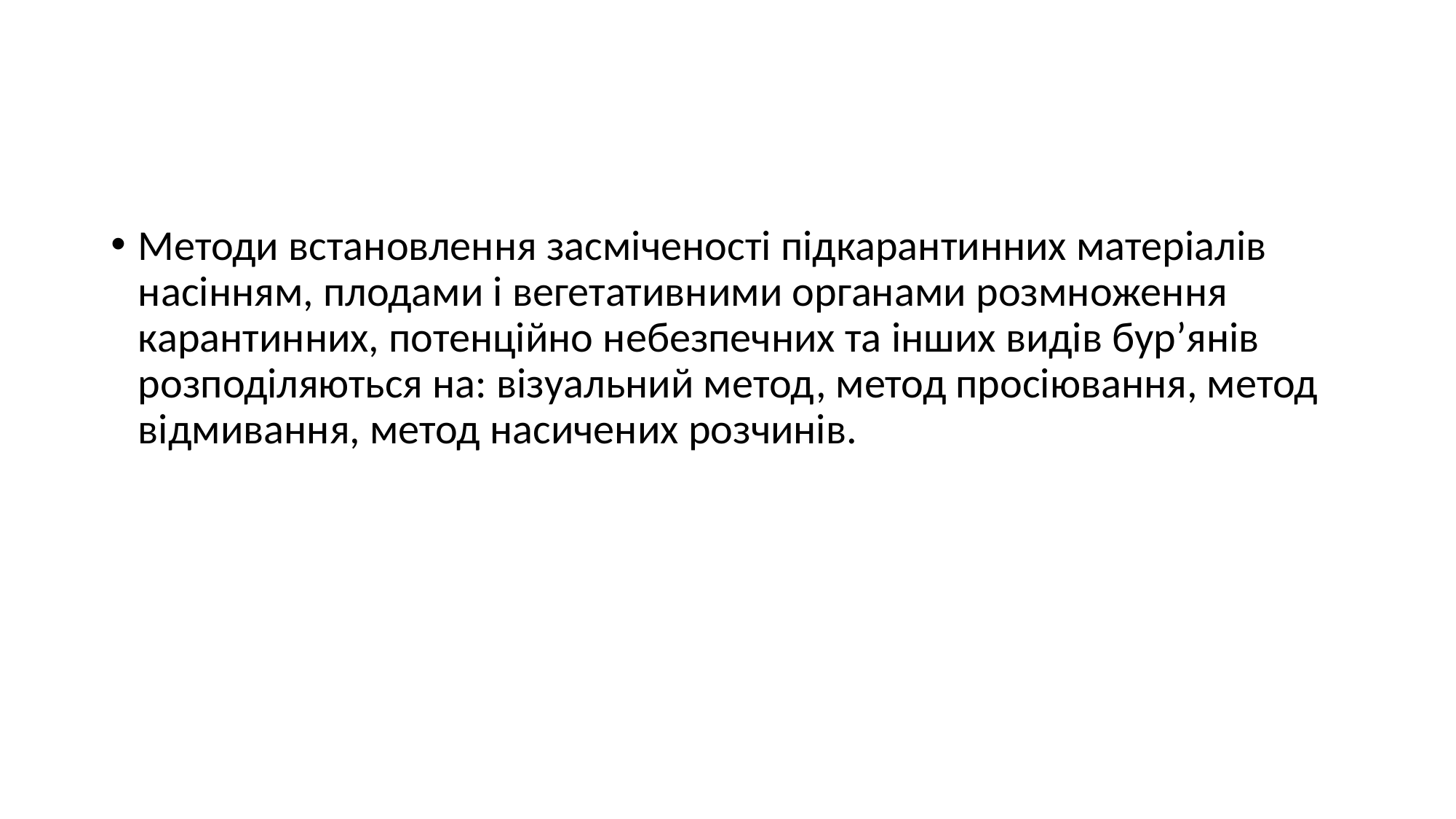

#
Методи встановлення засміченості підкарантинних матеріалів насінням, плодами і вегетативними органами розмноження карантинних, потенційно небезпечних та інших видів бур’янів розподіляються на: візуальний метод, метод просіювання, метод відмивання, метод насичених розчинів.